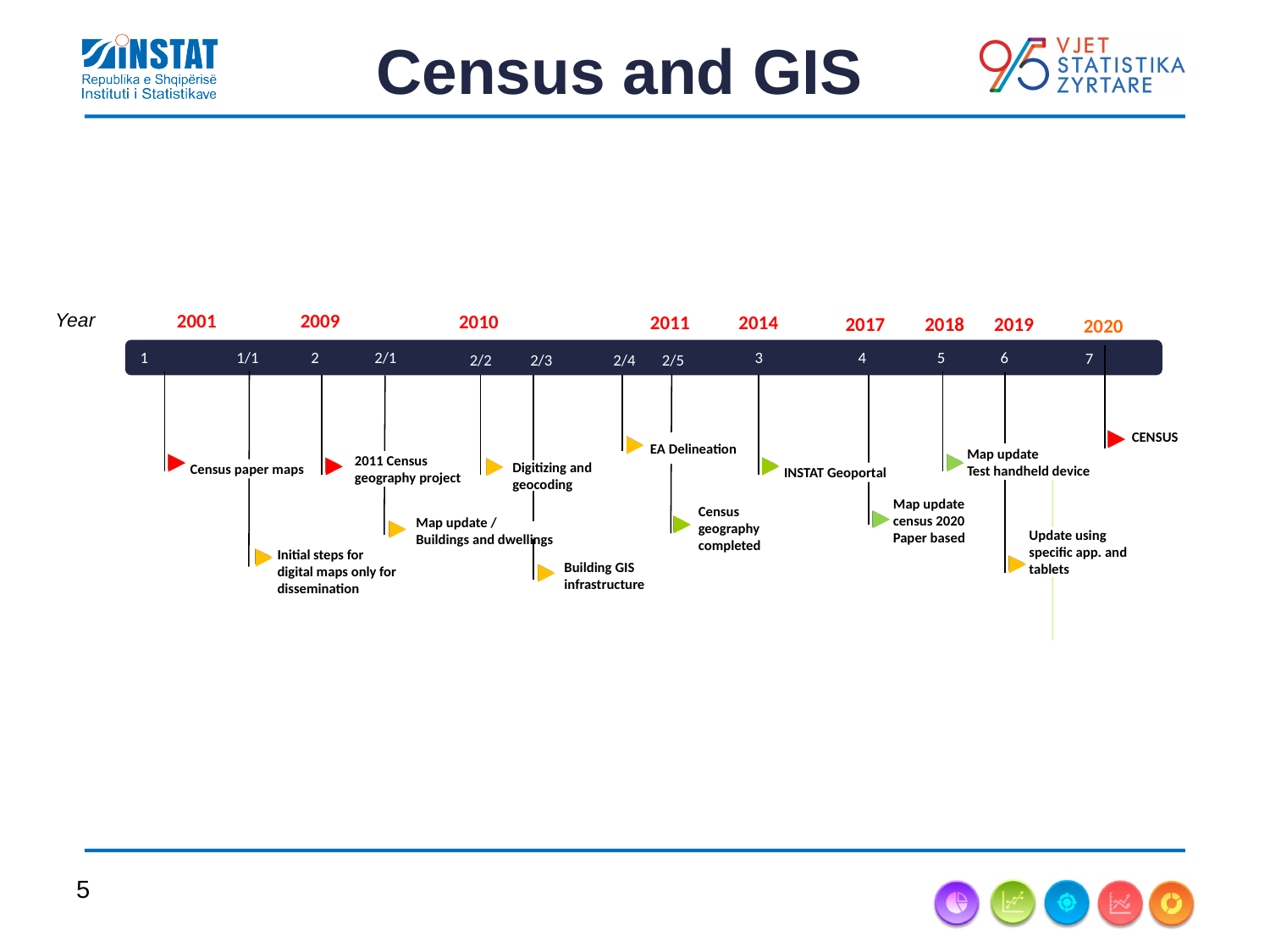

# Census and GIS
Year
2009
2001
2010
2014
2011
2017
2019
2018
2020

1
1/1
2
2/1
3
4
5
6
7
2/4
2/2
2/3
2/5

EA Delineation

Map update
Test handheld device
2011 Census geography project

Census paper maps
Digitizing and
geocoding
INSTAT Geoportal
Map update
census 2020
Paper based

Census geography
completed

Map update /
Buildings and dwellings
Update using specific app. and tablets

Building GIS infrastructure
Initial steps for
digital maps only for
dissemination

CENSUS
5